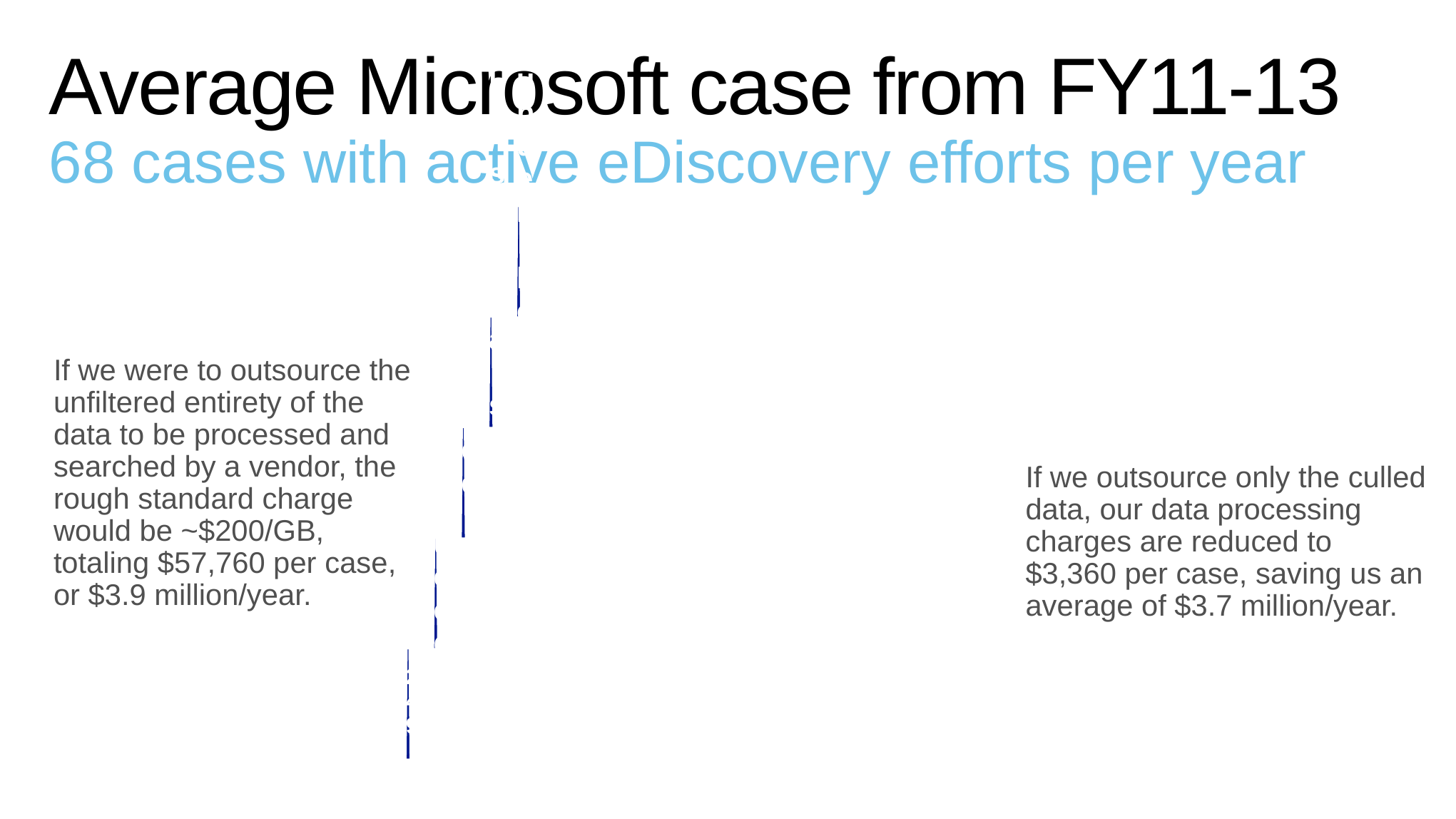

# Average Microsoft case from FY11-13 68 cases with active eDiscovery efforts per year

If we were to outsource the unfiltered entirety of the data to be processed and searched by a vendor, the rough standard charge would be ~$200/GB, totaling $57,760 per case, or $3.9 million/year.
If we outsource only the culled data, our data processing charges are reduced to $3,360 per case, saving us an average of $3.7 million/year.